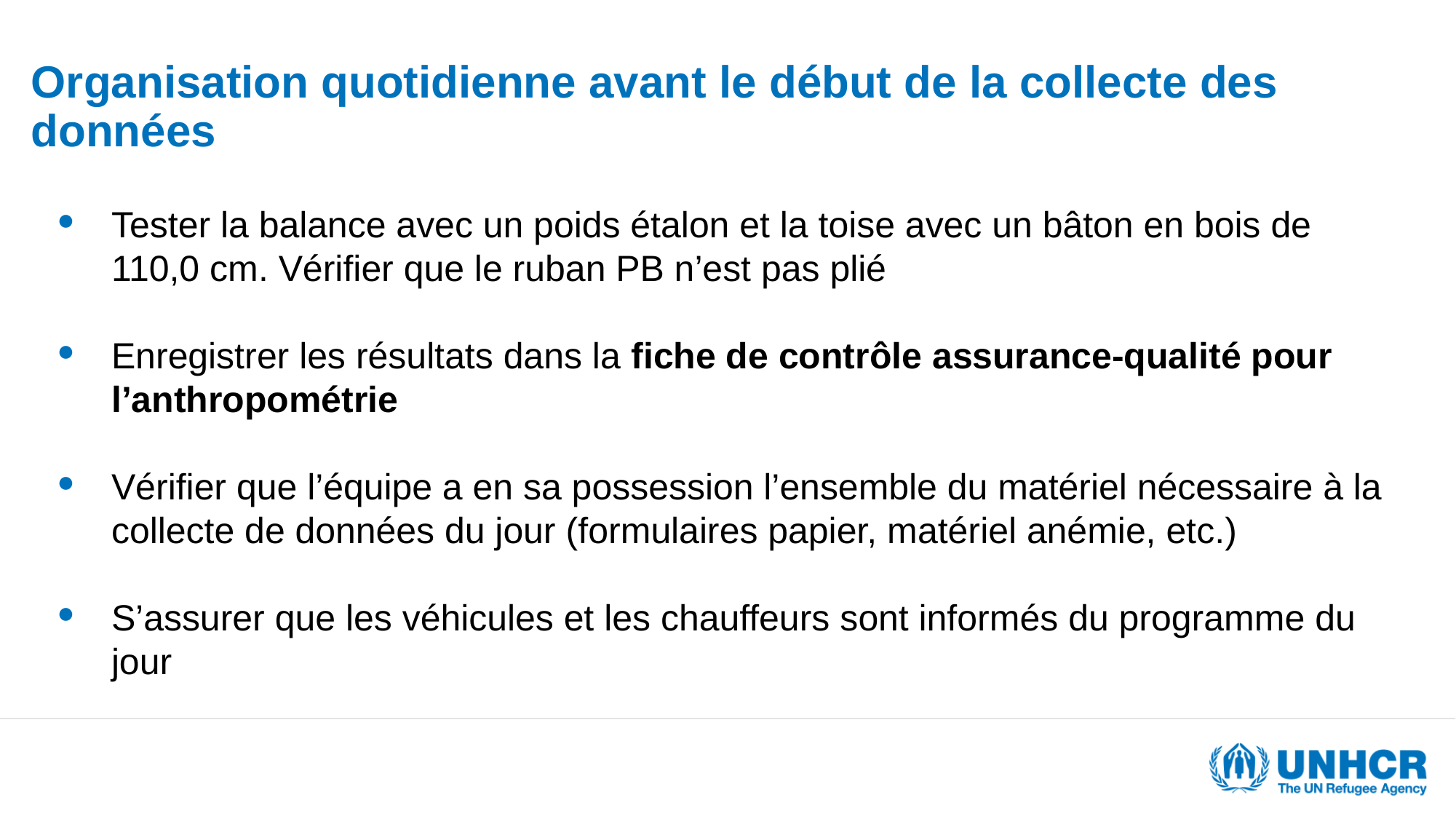

# Organisation quotidienne avant le début de la collecte des données
Tester la balance avec un poids étalon et la toise avec un bâton en bois de 110,0 cm. Vérifier que le ruban PB n’est pas plié

Enregistrer les résultats dans la fiche de contrôle assurance-qualité pour l’anthropométrie

Vérifier que l’équipe a en sa possession l’ensemble du matériel nécessaire à la collecte de données du jour (formulaires papier, matériel anémie, etc.)

S’assurer que les véhicules et les chauffeurs sont informés du programme du jour